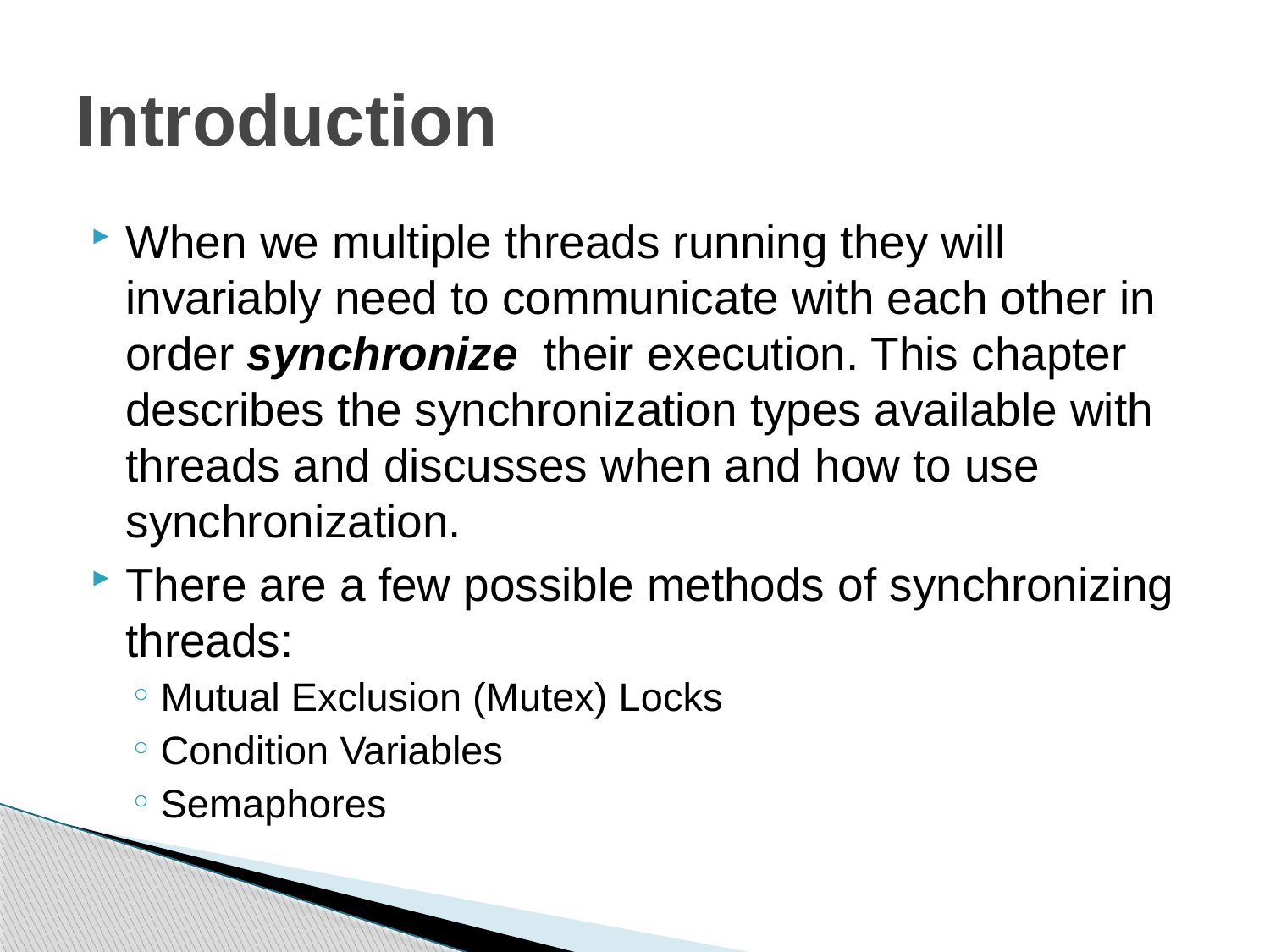

# Introduction
When we multiple threads running they will invariably need to communicate with each other in order synchronize  their execution. This chapter describes the synchronization types available with threads and discusses when and how to use synchronization.
There are a few possible methods of synchronizing threads:
Mutual Exclusion (Mutex) Locks
Condition Variables
Semaphores